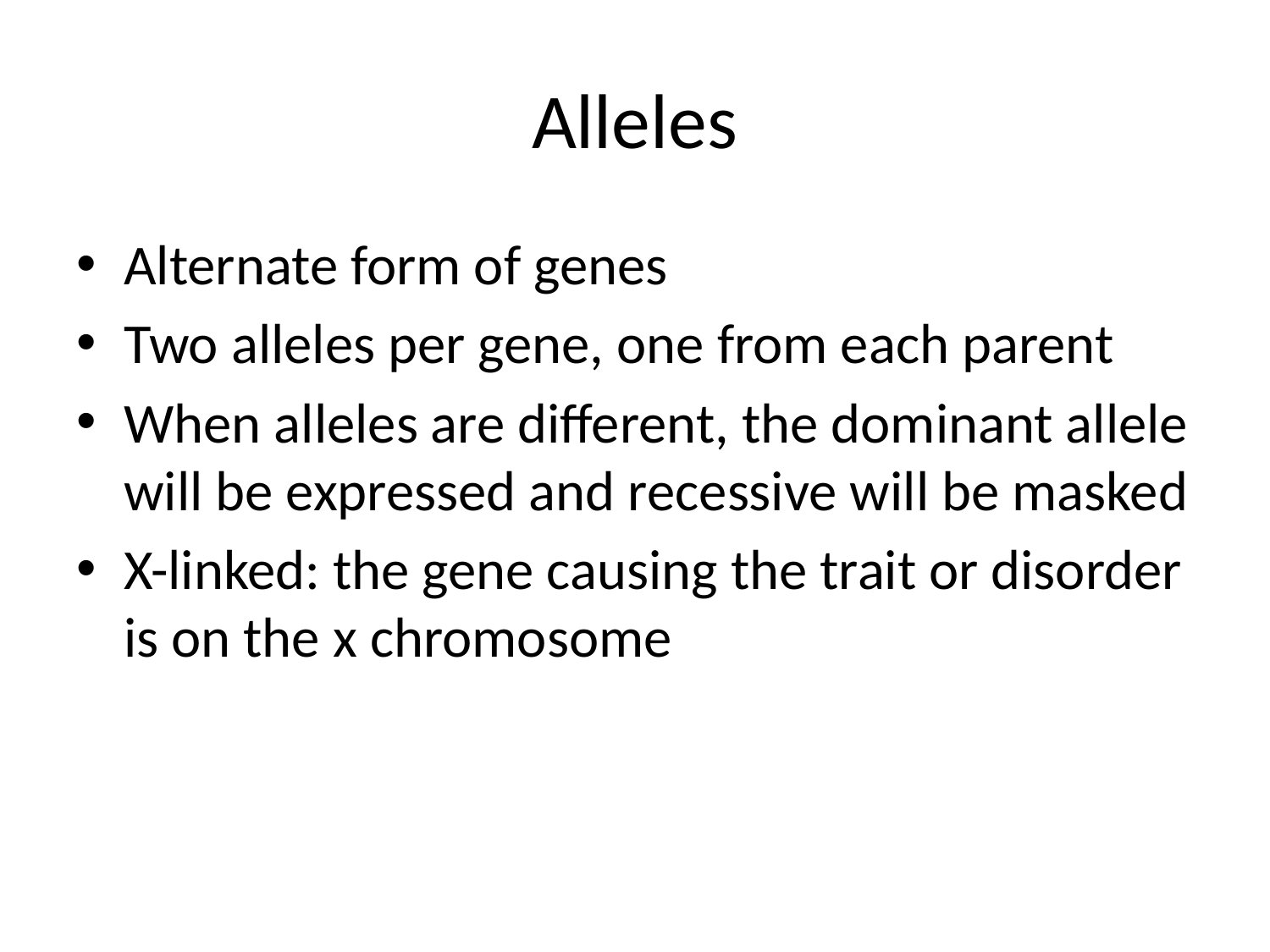

# Alleles
Alternate form of genes
Two alleles per gene, one from each parent
When alleles are different, the dominant allele will be expressed and recessive will be masked
X-linked: the gene causing the trait or disorder is on the x chromosome